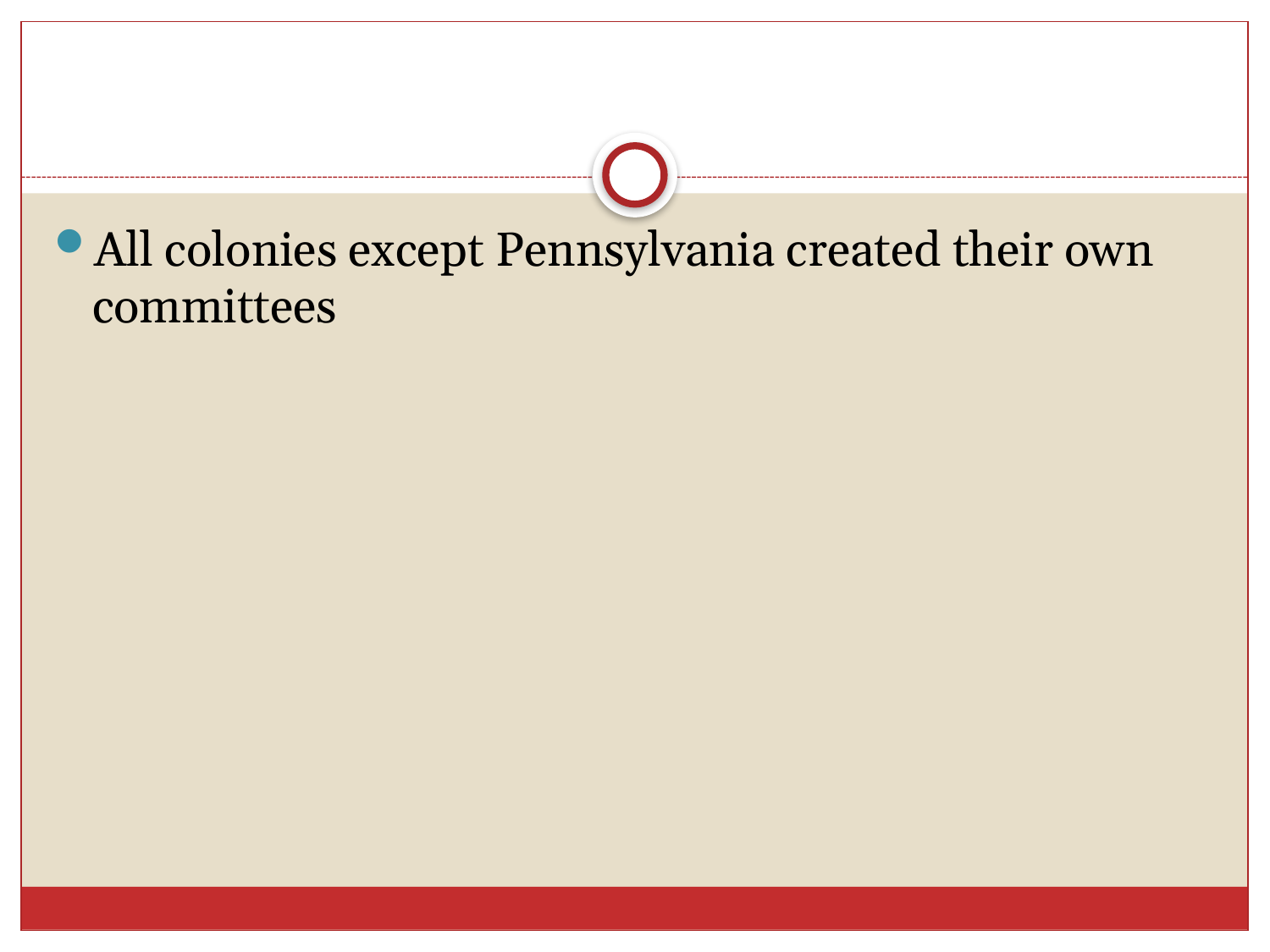

#
All colonies except Pennsylvania created their own committees